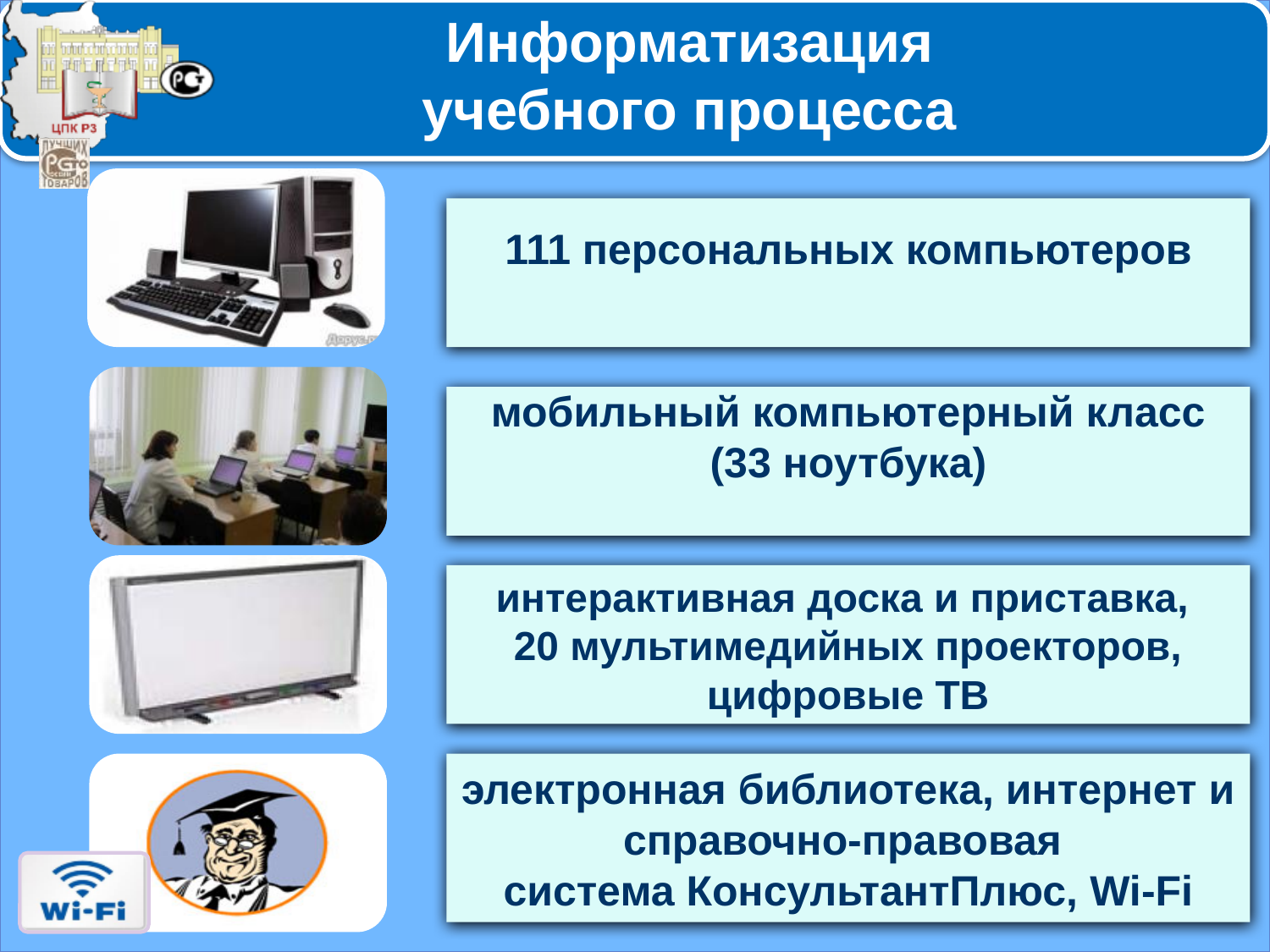

Информатизация
учебного процесса

111 персональных компьютеров

мобильный компьютерный класс (33 ноутбука)

интерактивная доска и приставка,
20 мультимедийных проекторов, цифровые ТВ

электронная библиотека, интернет и справочно-правовая
система КонсультантПлюс, Wi-Fi